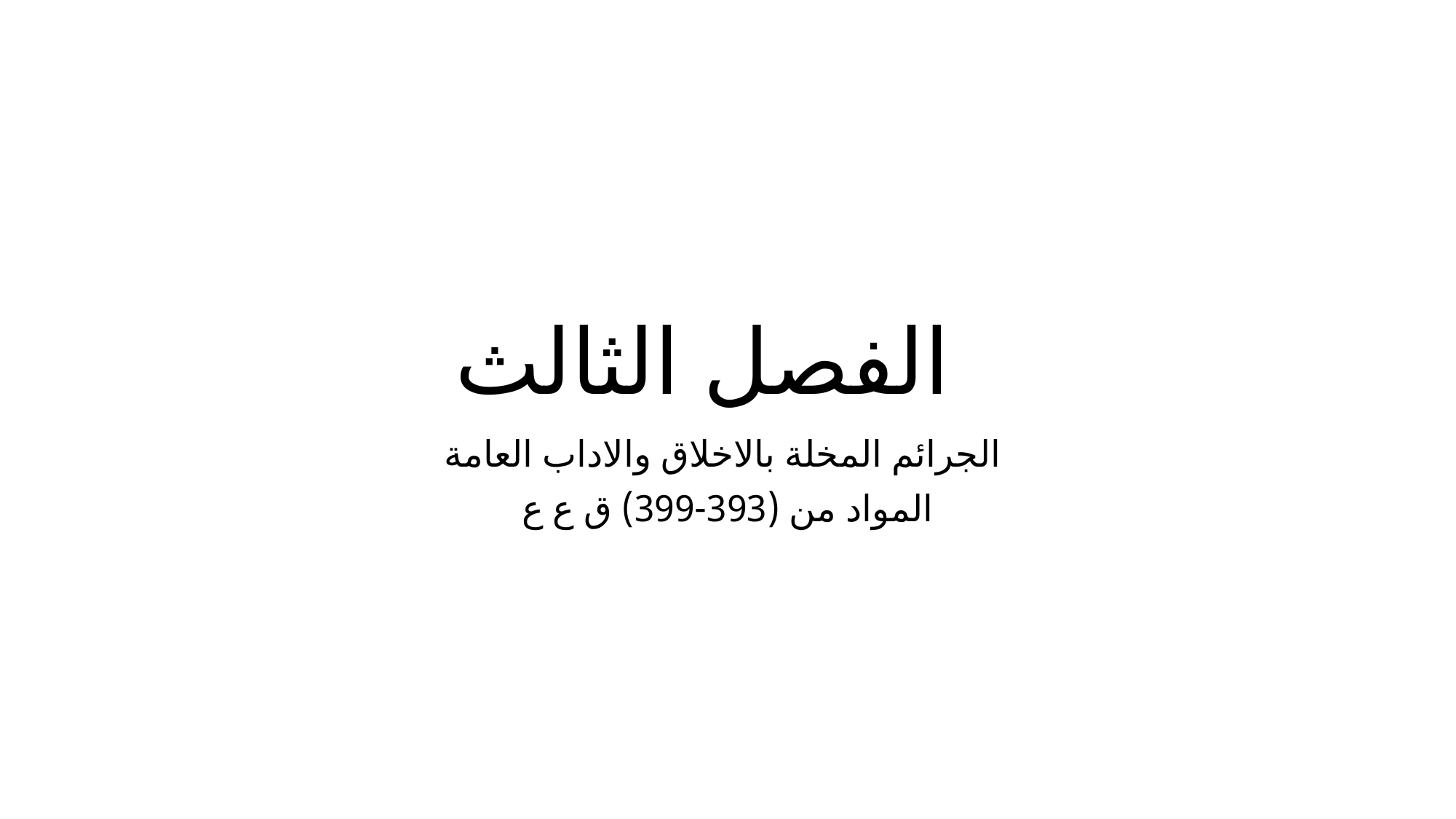

# الفصل الثالث
الجرائم المخلة بالاخلاق والاداب العامة
المواد من (393-399) ق ع ع